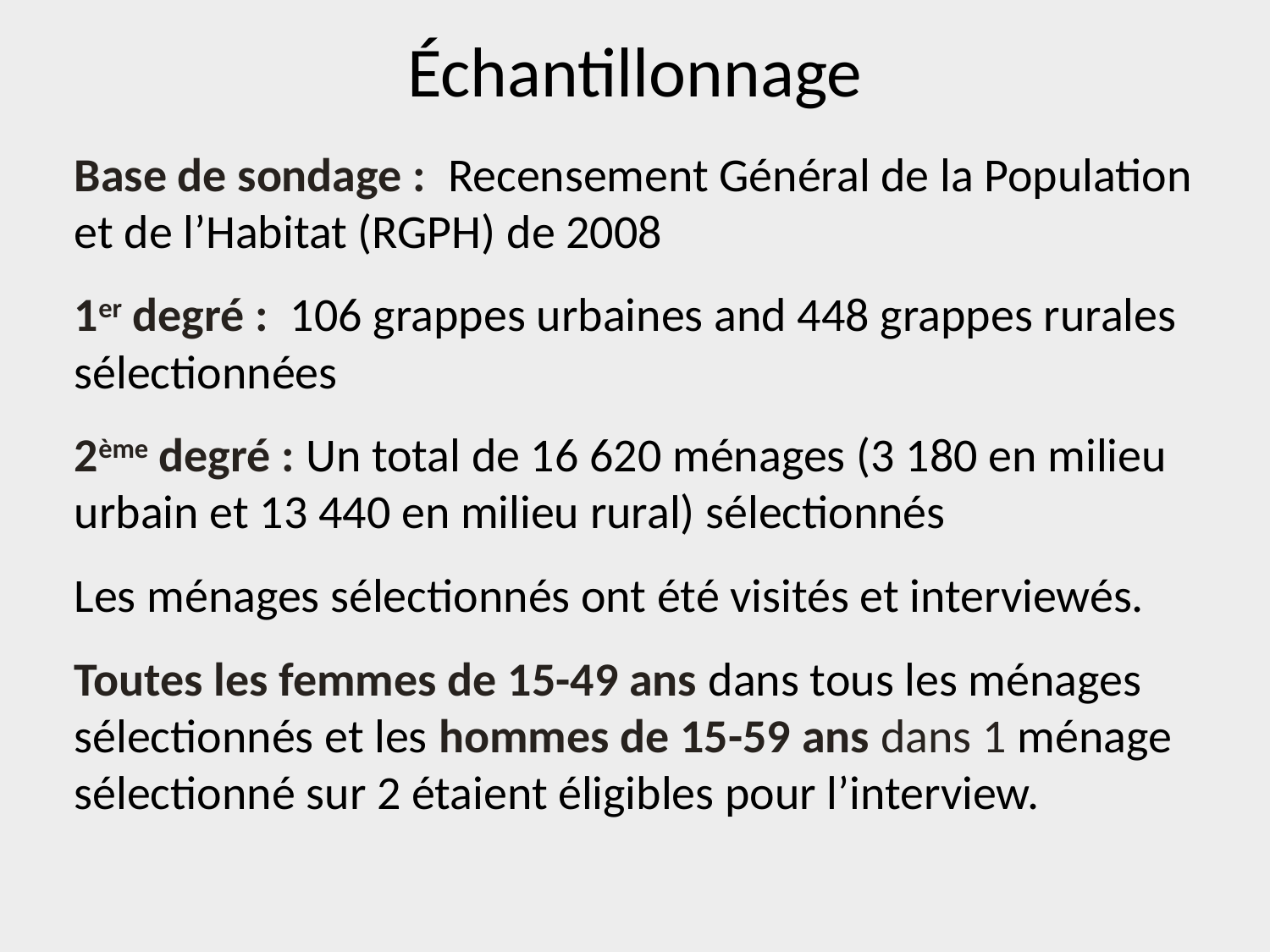

# Échantillonnage
Base de sondage :  Recensement Général de la Population et de l’Habitat (RGPH) de 2008
1er degré :  106 grappes urbaines and 448 grappes rurales sélectionnées
2ème degré : Un total de 16 620 ménages (3 180 en milieu urbain et 13 440 en milieu rural) sélectionnés
Les ménages sélectionnés ont été visités et interviewés.
Toutes les femmes de 15-49 ans dans tous les ménages sélectionnés et les hommes de 15-59 ans dans 1 ménage  sélectionné sur 2 étaient éligibles pour l’interview.